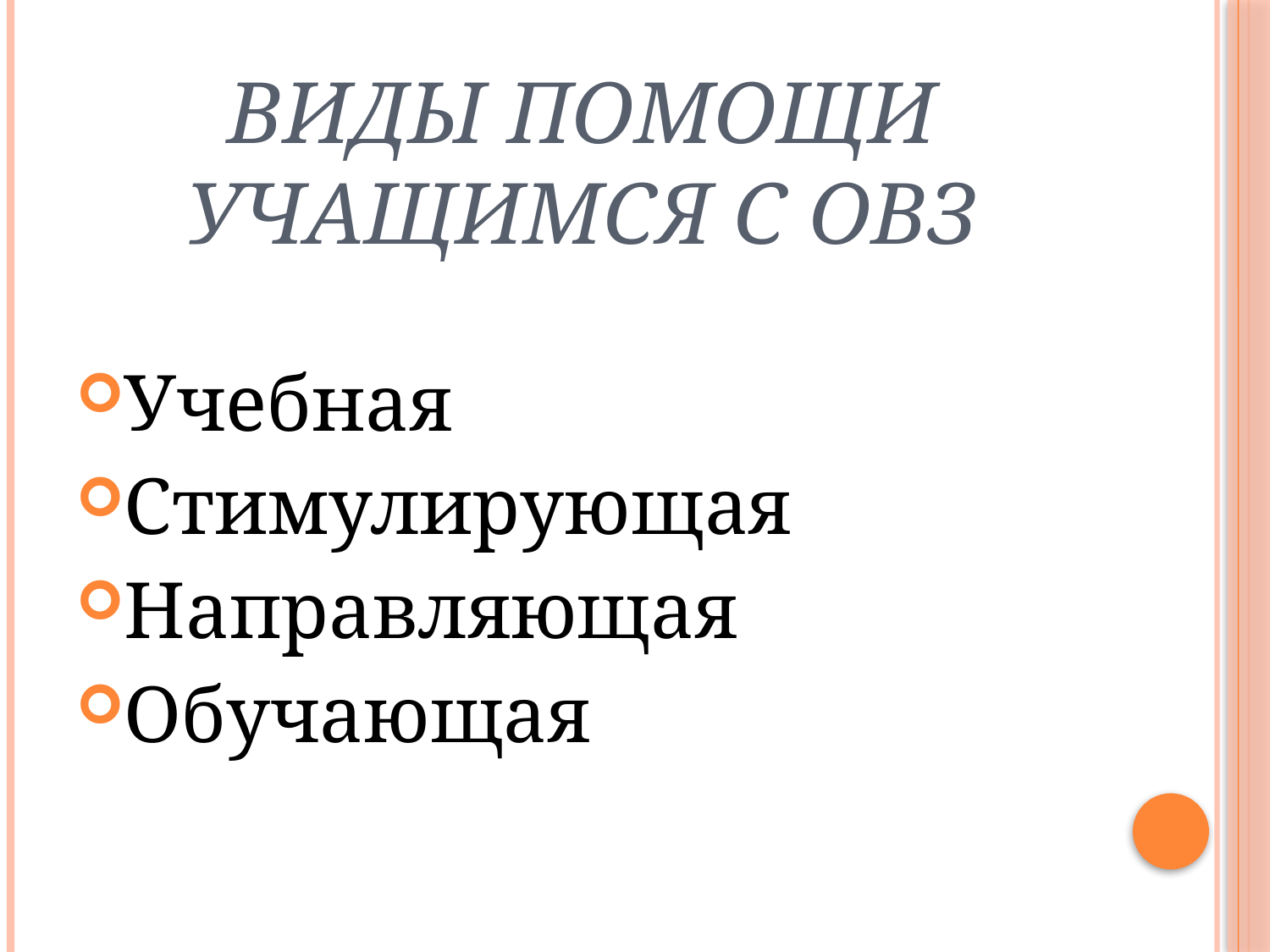

# Виды помощи учащимся с ОВЗ
Учебная
Стимулирующая
Направляющая
Обучающая